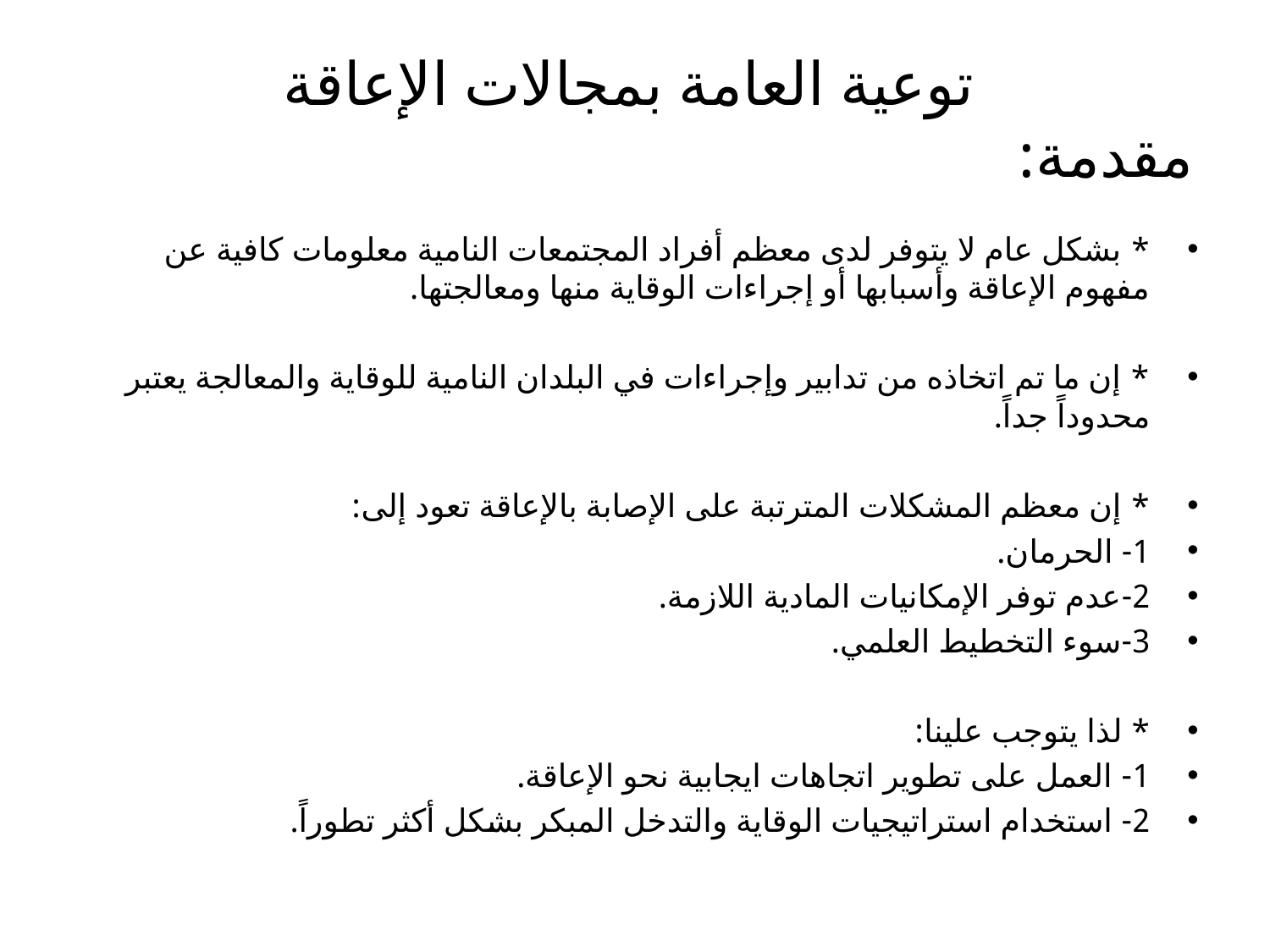

# توعية العامة بمجالات الإعاقة مقدمة:
* بشكل عام لا يتوفر لدى معظم أفراد المجتمعات النامية معلومات كافية عن مفهوم الإعاقة وأسبابها أو إجراءات الوقاية منها ومعالجتها.

* إن ما تم اتخاذه من تدابير وإجراءات في البلدان النامية للوقاية والمعالجة يعتبر محدوداً جداً.

* إن معظم المشكلات المترتبة على الإصابة بالإعاقة تعود إلى:
1- الحرمان.
2-عدم توفر الإمكانيات المادية اللازمة.
3-سوء التخطيط العلمي.

* لذا يتوجب علينا:
1- العمل على تطوير اتجاهات ايجابية نحو الإعاقة.
2- استخدام استراتيجيات الوقاية والتدخل المبكر بشكل أكثر تطوراً.